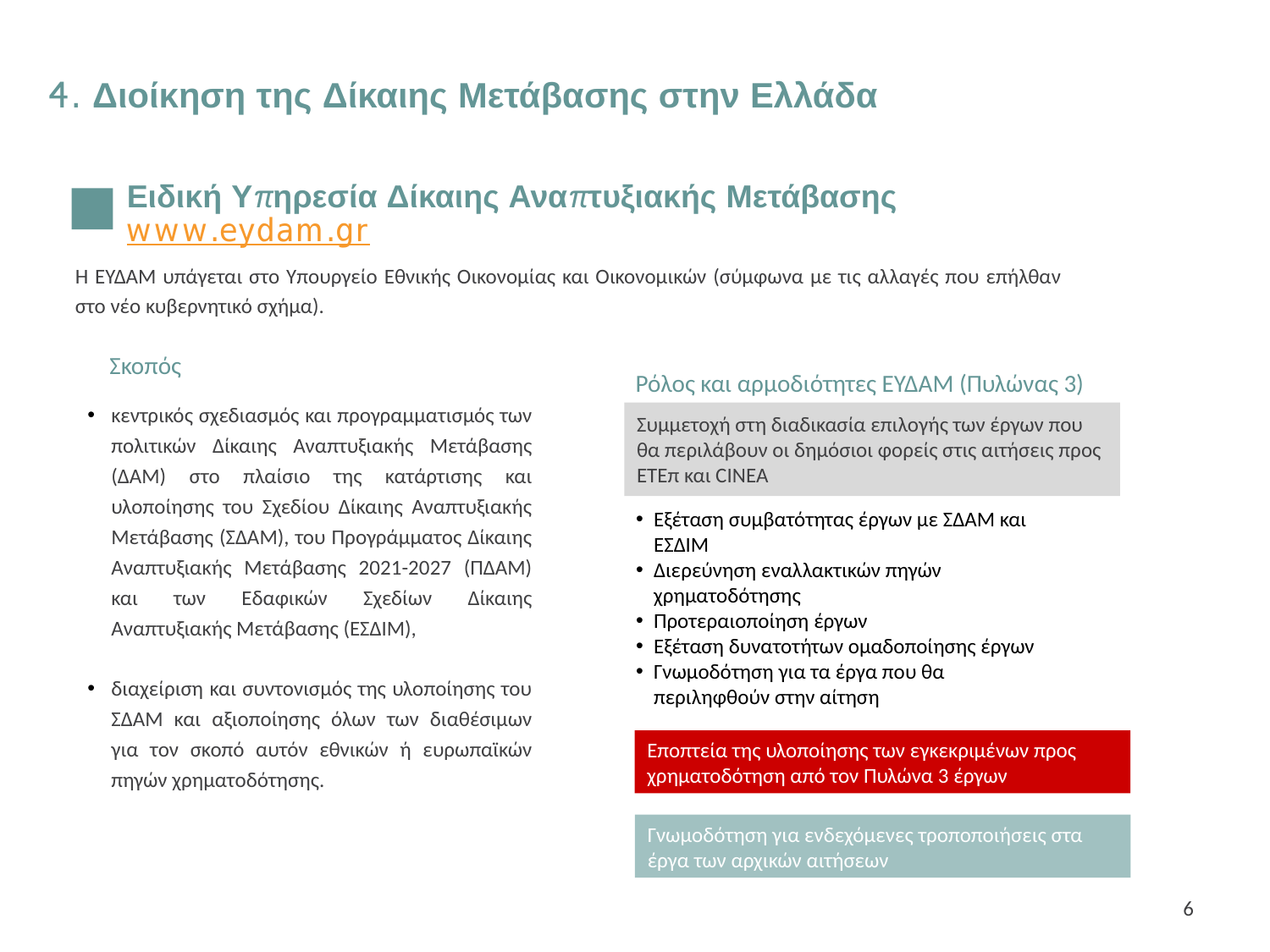

4. Διοίκηση της Δίκαιης Μετάβασης στην Ελλάδα
Ειδική Υπηρεσία Δίκαιης Αναπτυξιακής Μετάβασης www.eydam.gr

Η ΕΥΔΑΜ υπάγεται στο Υπουργείο Εθνικής Οικονομίας και Οικονομικών (σύμφωνα με τις αλλαγές που επήλθαν στο νέο κυβερνητικό σχήμα).
Σκοπός
Ρόλος και αρμοδιότητες ΕΥΔΑΜ (Πυλώνας 3)
κεντρικός σχεδιασμός και προγραμματισμός των πολιτικών Δίκαιης Αναπτυξιακής Μετάβασης (ΔΑΜ) στο πλαίσιο της κατάρτισης και υλοποίησης του Σχεδίου Δίκαιης Αναπτυξιακής Μετάβασης (ΣΔΑΜ), του Προγράμματος Δίκαιης Αναπτυξιακής Μετάβασης 2021-2027 (ΠΔΑΜ) και των Εδαφικών Σχεδίων Δίκαιης Αναπτυξιακής Μετάβασης (ΕΣΔΙΜ),

διαχείριση και συντονισμός της υλοποίησης του ΣΔΑΜ και αξιοποίησης όλων των διαθέσιμων για τον σκοπό αυτόν εθνικών ή ευρωπαϊκών πηγών χρηματοδότησης.
Συμμετοχή στη διαδικασία επιλογής των έργων που θα περιλάβουν οι δημόσιοι φορείς στις αιτήσεις προς ΕΤΕπ και CINEA
Εξέταση συμβατότητας έργων με ΣΔΑΜ και ΕΣΔΙΜ
Διερεύνηση εναλλακτικών πηγών χρηματοδότησης
Προτεραιοποίηση έργων
Εξέταση δυνατοτήτων ομαδοποίησης έργων
Γνωμοδότηση για τα έργα που θα περιληφθούν στην αίτηση
Εποπτεία της υλοποίησης των εγκεκριμένων προς χρηματοδότηση από τον Πυλώνα 3 έργων
Γνωμοδότηση για ενδεχόμενες τροποποιήσεις στα έργα των αρχικών αιτήσεων
6